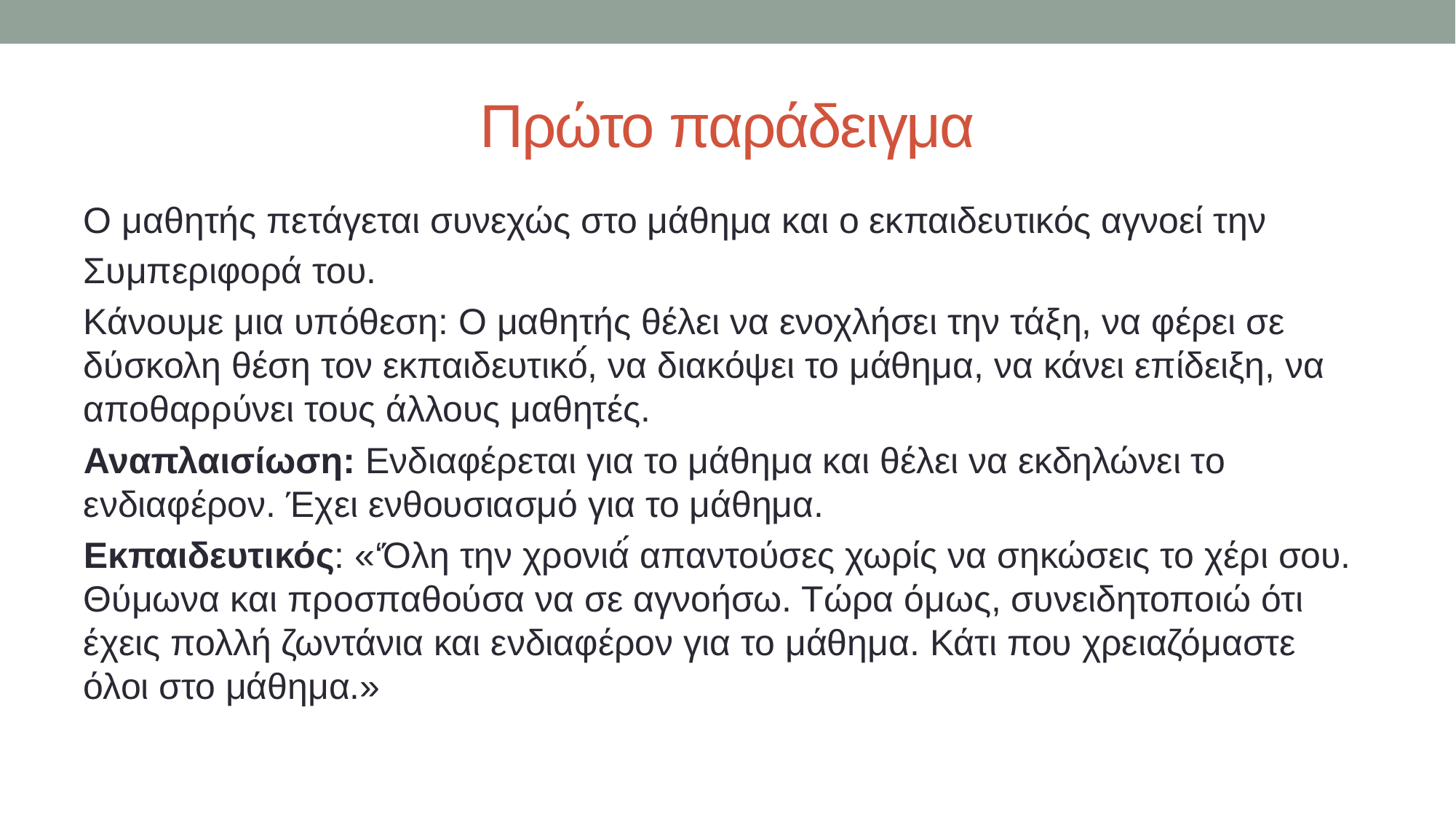

# Πρώτο παράδειγμα
Ο μαθητής πετάγεται συνεχώς στο μάθημα και ο εκπαιδευτικός αγνοεί την
Συμπεριφορά του.
Κάνουμε μια υπόθεση: Ο μαθητής θέλει να ενοχλήσει την τάξη, να φέρει σε δύσκολη θέση τον εκπαιδευτικό́, να διακόψει το μάθημα, να κάνει επίδειξη, να αποθαρρύνει τους άλλους μαθητές.
Αναπλαισίωση: Ενδιαφέρεται για το μάθημα και θέλει να εκδηλώνει το ενδιαφέρον. Έχει ενθουσιασμό για το μάθημα.
Εκπαιδευτικός: «‘Όλη την χρονιά́ απαντούσες χωρίς να σηκώσεις το χέρι σου. Θύμωνα και προσπαθούσα να σε αγνοήσω. Τώρα όμως, συνειδητοποιώ ότι έχεις πολλή ζωντάνια και ενδιαφέρον για το μάθημα. Κάτι που χρειαζόμαστε όλοι στο μάθημα.»